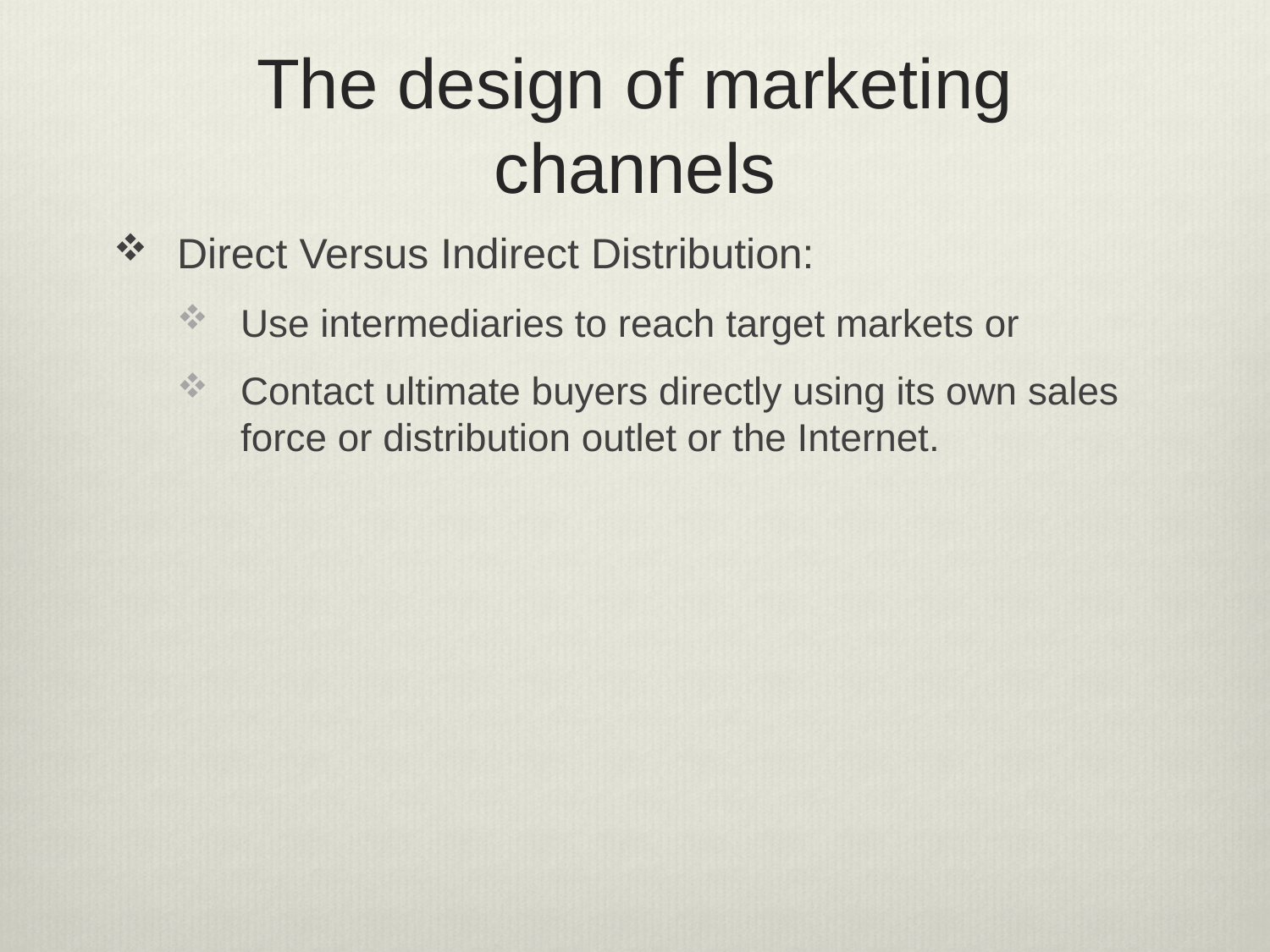

# The design of marketing channels
Direct Versus Indirect Distribution:
Use intermediaries to reach target markets or
Contact ultimate buyers directly using its own sales force or distribution outlet or the Internet.